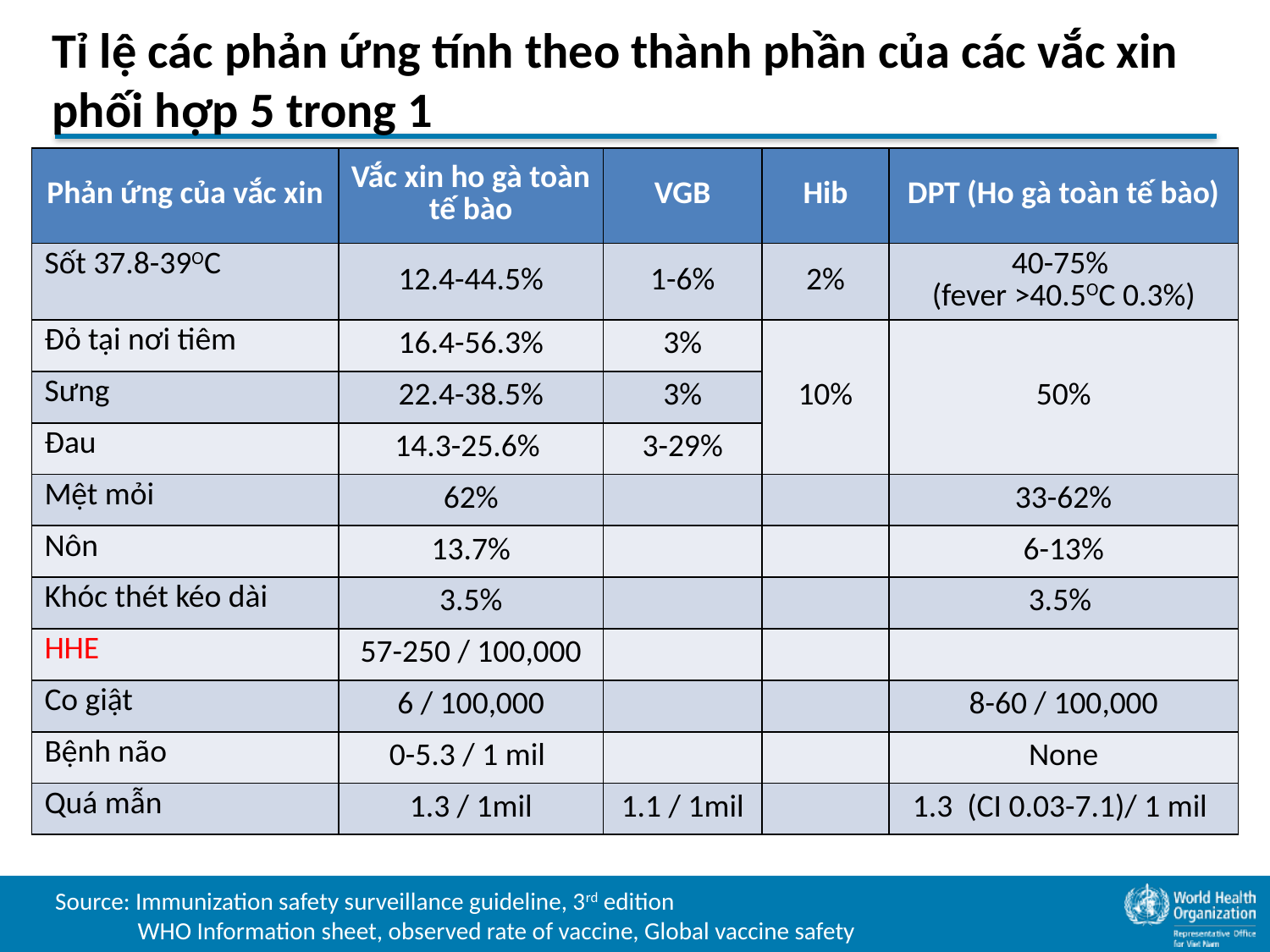

# Tỉ lệ các phản ứng tính theo thành phần của các vắc xin phối hợp 5 trong 1
| Phản ứng của vắc xin | Vắc xin ho gà toàn tế bào | VGB | Hib | DPT (Ho gà toàn tế bào) |
| --- | --- | --- | --- | --- |
| Sốt 37.8-39OC | 12.4-44.5% | 1-6% | 2% | 40-75% (fever >40.5OC 0.3%) |
| Đỏ tại nơi tiêm | 16.4-56.3% | 3% | 10% | 50% |
| Sưng | 22.4-38.5% | 3% |  |  |
| Đau | 14.3-25.6% | 3-29% |  |  |
| Mệt mỏi | 62% |  |  | 33-62% |
| Nôn | 13.7% |  |  | 6-13% |
| Khóc thét kéo dài | 3.5% |  |  | 3.5% |
| HHE | 57-250 / 100,000 |  |  |  |
| Co giật | 6 / 100,000 |  |  | 8-60 / 100,000 |
| Bệnh não | 0-5.3 / 1 mil |  |  | None |
| Quá mẫn | 1.3 / 1mil | 1.1 / 1mil |  | 1.3 (CI 0.03-7.1)/ 1 mil |
Source: Immunization safety surveillance guideline, 3rd edition
               WHO Information sheet, observed rate of vaccine, Global vaccine safety